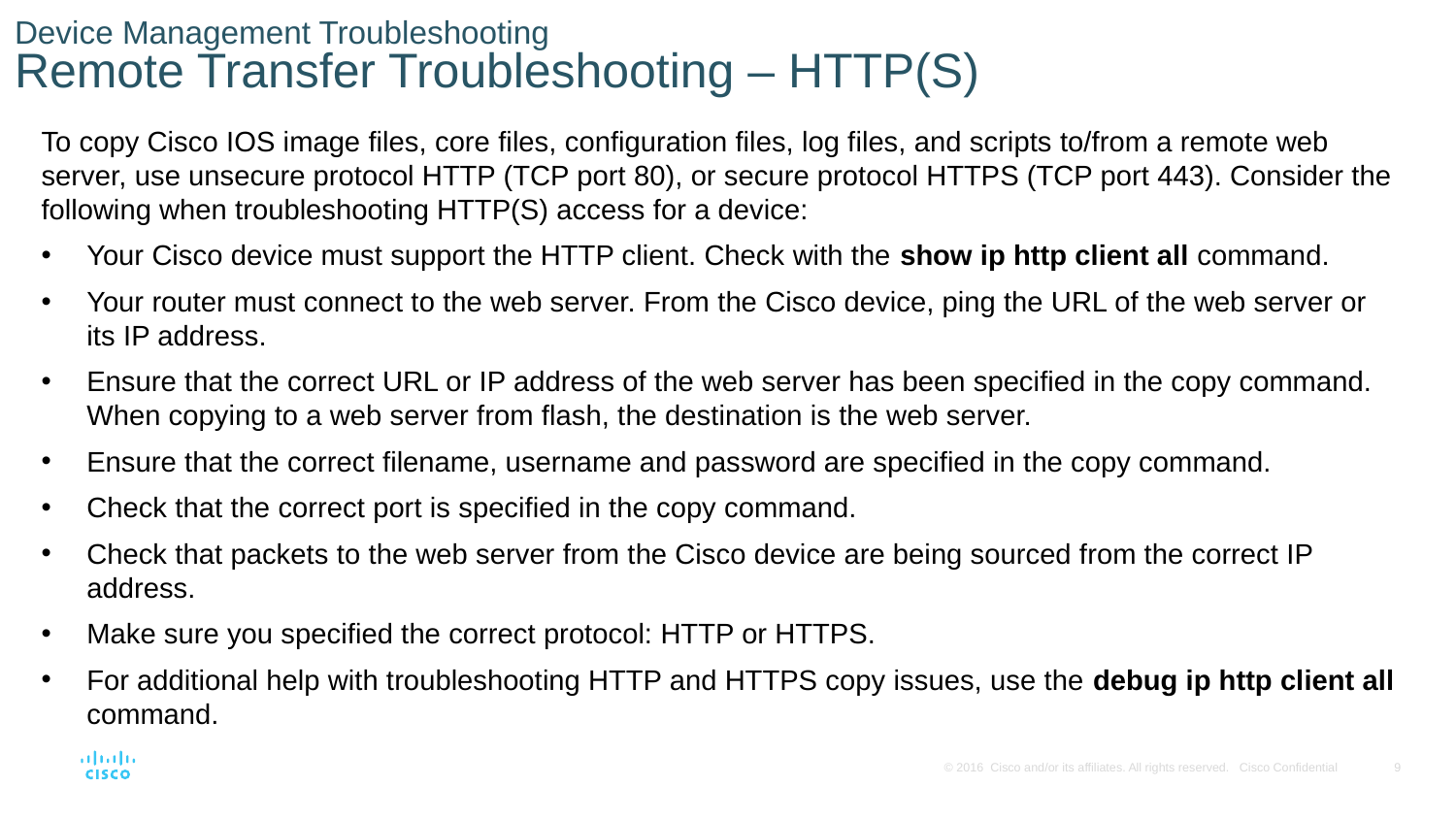

# Device Management Troubleshooting Remote Transfer Troubleshooting – HTTP(S)
To copy Cisco IOS image files, core files, configuration files, log files, and scripts to/from a remote web server, use unsecure protocol HTTP (TCP port 80), or secure protocol HTTPS (TCP port 443). Consider the following when troubleshooting HTTP(S) access for a device:
Your Cisco device must support the HTTP client. Check with the show ip http client all command.
Your router must connect to the web server. From the Cisco device, ping the URL of the web server or its IP address.
Ensure that the correct URL or IP address of the web server has been specified in the copy command. When copying to a web server from flash, the destination is the web server.
Ensure that the correct filename, username and password are specified in the copy command.
Check that the correct port is specified in the copy command.
Check that packets to the web server from the Cisco device are being sourced from the correct IP address.
Make sure you specified the correct protocol: HTTP or HTTPS.
For additional help with troubleshooting HTTP and HTTPS copy issues, use the debug ip http client all command.